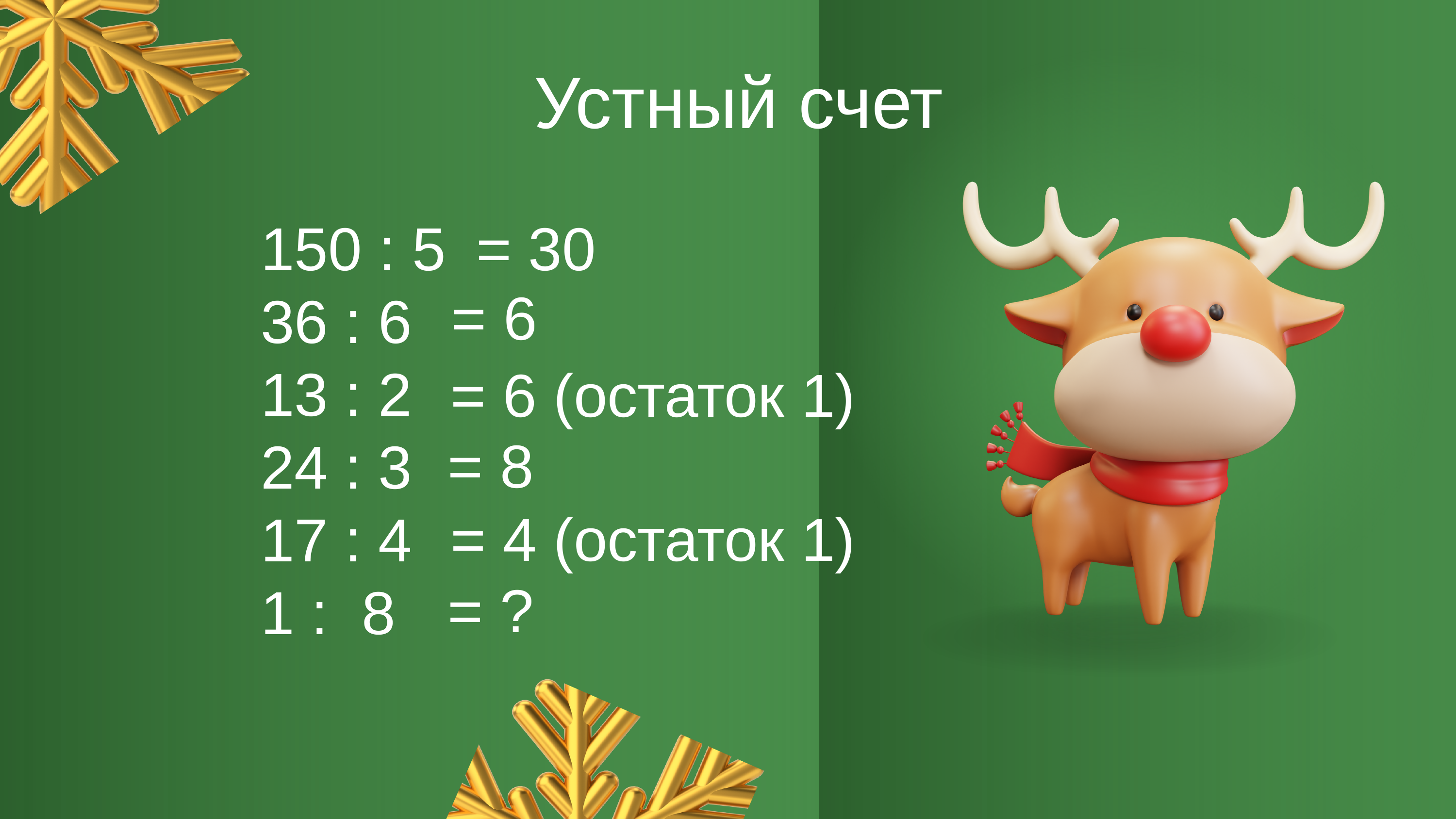

Устный счет

150 : 5
36 : 6
13 : 2
24 : 3
17 : 4
1 :  8
= 30
= 6
= 6 (остаток 1)
= 8
= 4 (остаток 1)
= ?